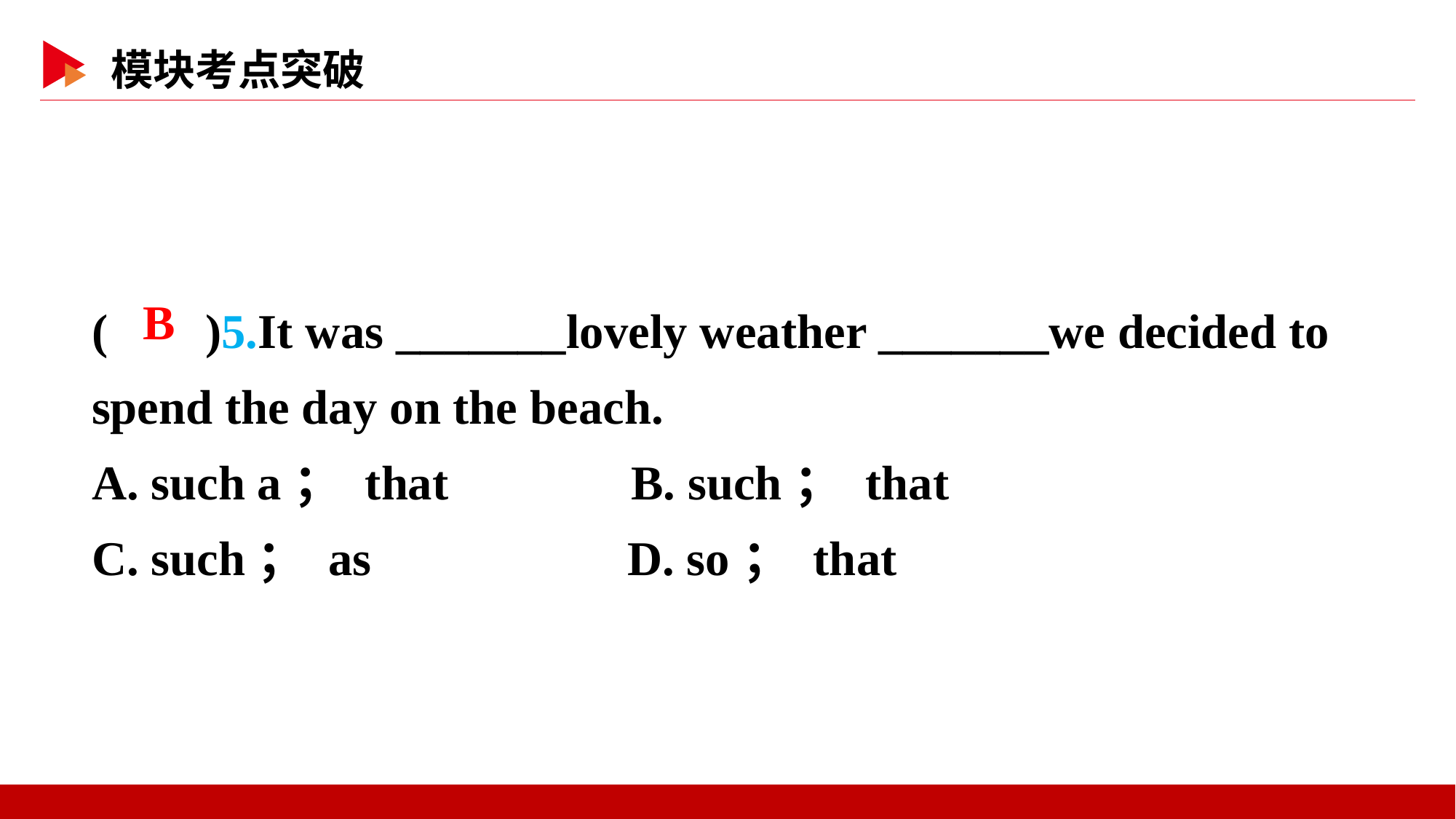

(        )5.It was _______lovely weather _______we decided to spend the day on the beach.
A. such a； that               B. such； that
C. such； as                     D. so； that
   B